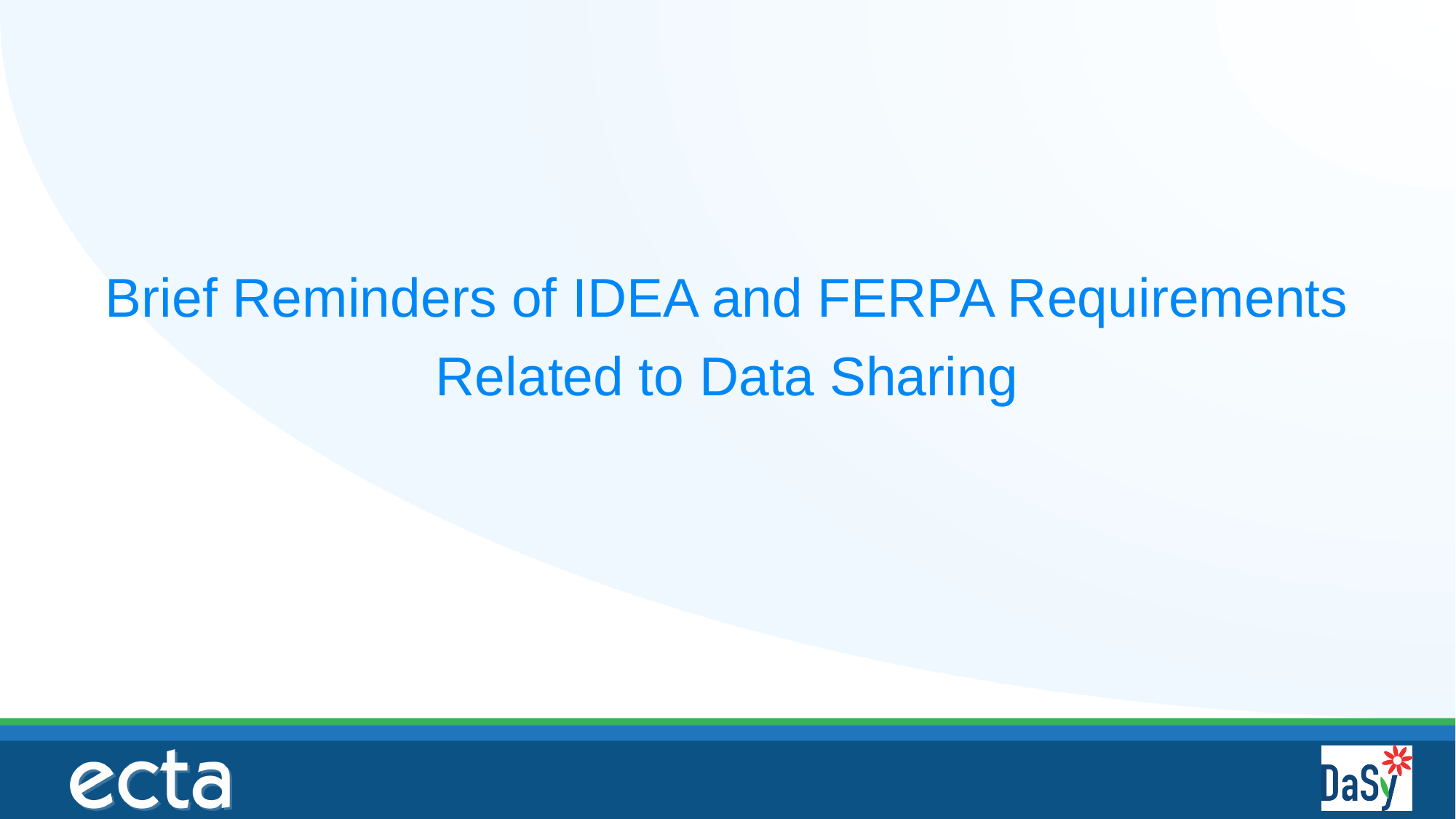

#

Brief Reminders of IDEA and FERPA Requirements Related to Data Sharing